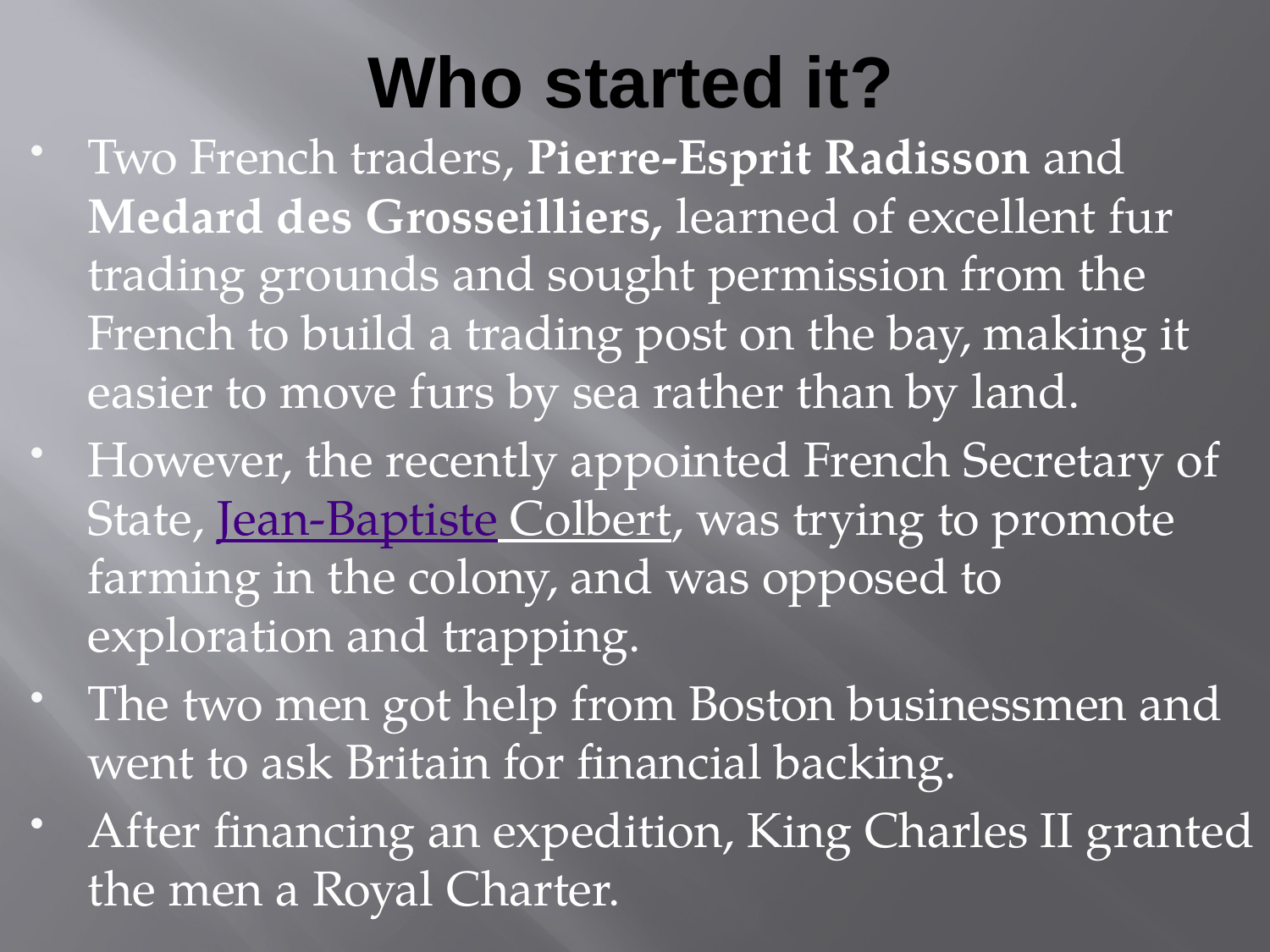

# Who started it?
Two French traders, Pierre-Esprit Radisson and Medard des Grosseilliers, learned of excellent fur trading grounds and sought permission from the French to build a trading post on the bay, making it easier to move furs by sea rather than by land.
However, the recently appointed French Secretary of State, Jean-Baptiste Colbert, was trying to promote farming in the colony, and was opposed to exploration and trapping.
The two men got help from Boston businessmen and went to ask Britain for financial backing.
After financing an expedition, King Charles II granted the men a Royal Charter.